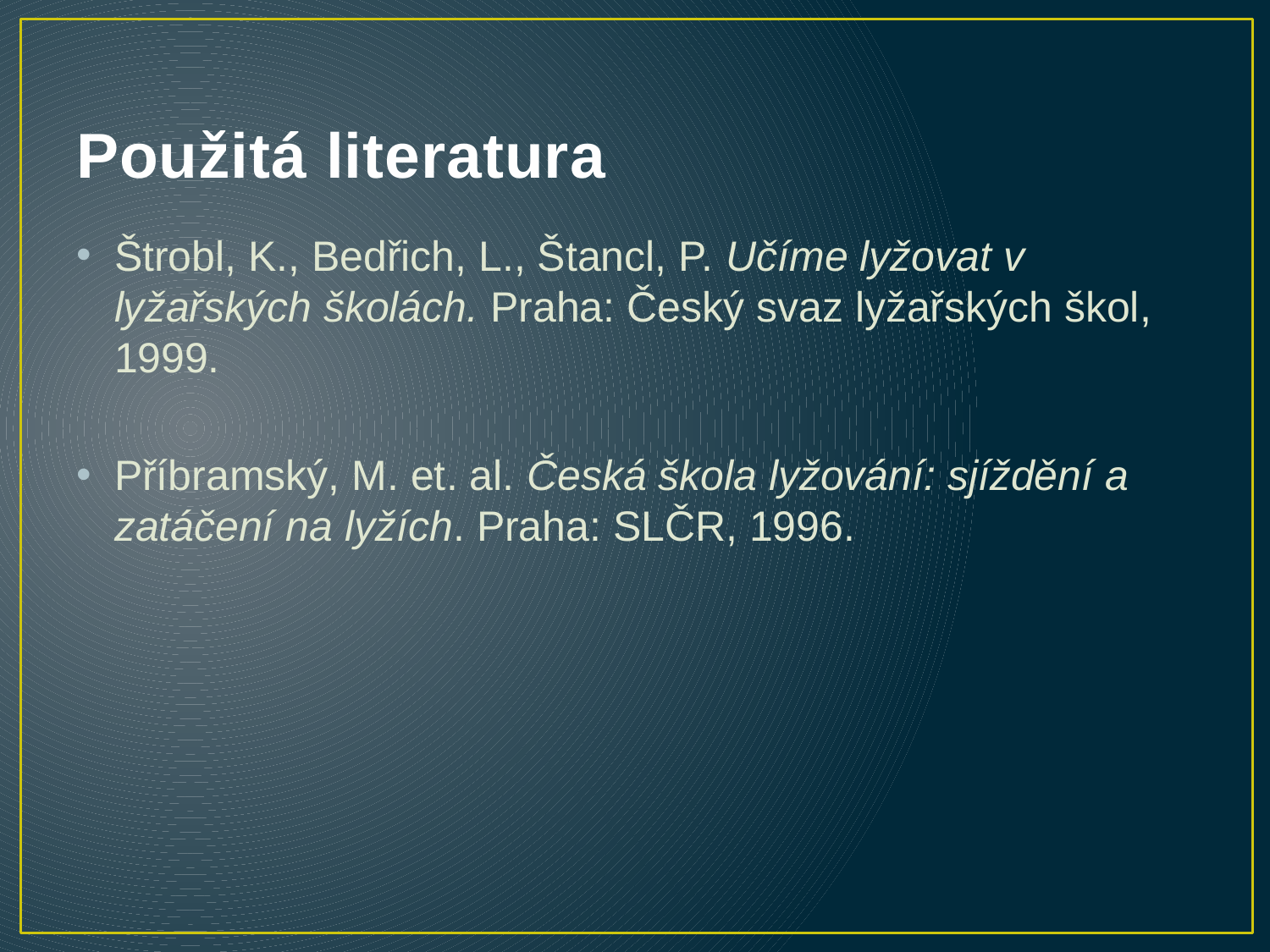

# Použitá literatura
Štrobl, K., Bedřich, L., Štancl, P. Učíme lyžovat v lyžařských školách. Praha: Český svaz lyžařských škol, 1999.

Příbramský, M. et. al. Česká škola lyžování: sjíždění a zatáčení na lyžích. Praha: SLČR, 1996.